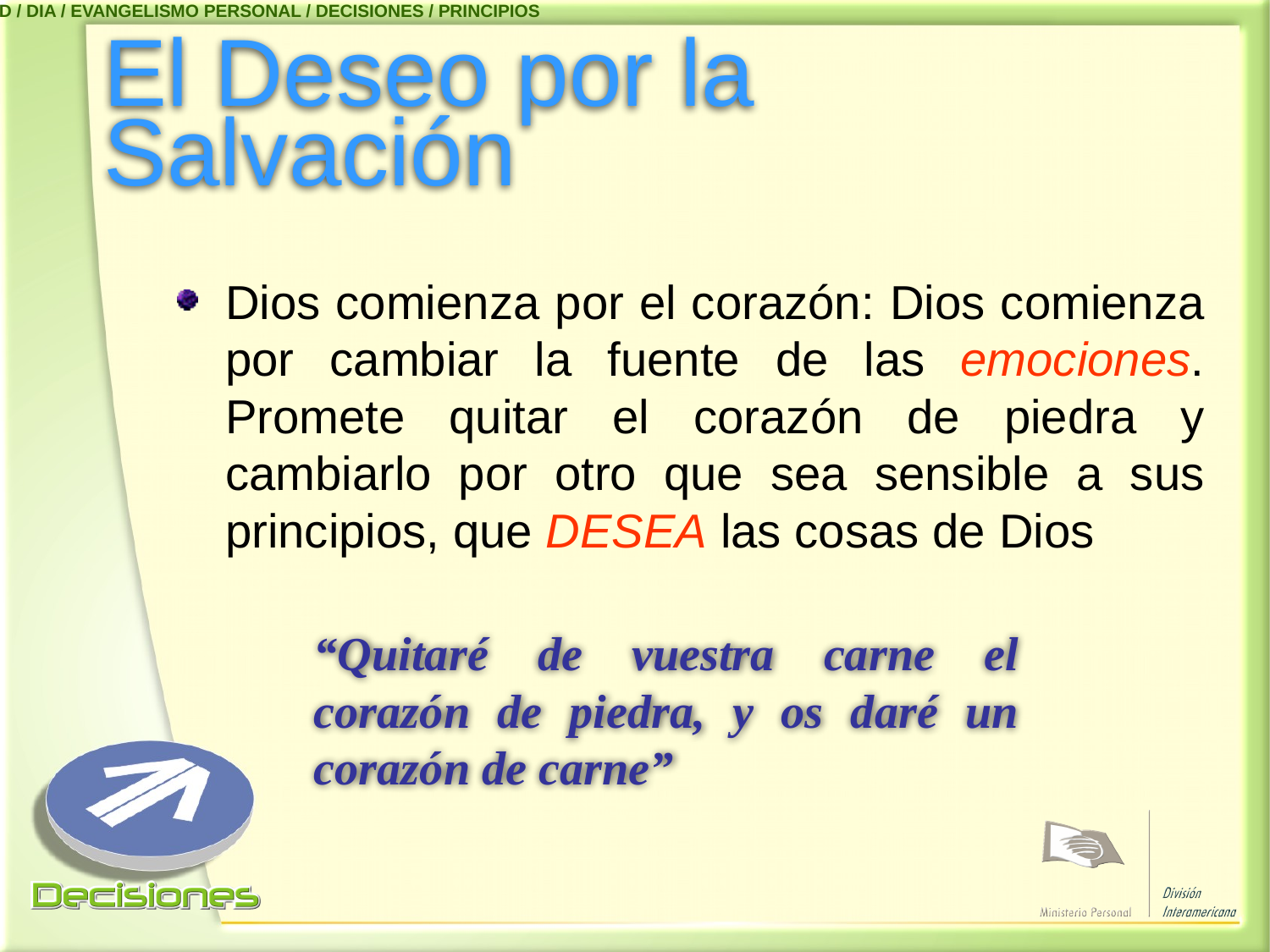

IASD / DIA / EVANGELISMO PERSONAL / DECISIONES / PRINCIPIOS
# El Deseo por la Salvación
Dios comienza por el corazón: Dios comienza por cambiar la fuente de las emociones. Promete quitar el corazón de piedra y cambiarlo por otro que sea sensible a sus principios, que DESEA las cosas de Dios
“Quitaré de vuestra carne el corazón de piedra, y os daré un corazón de carne”